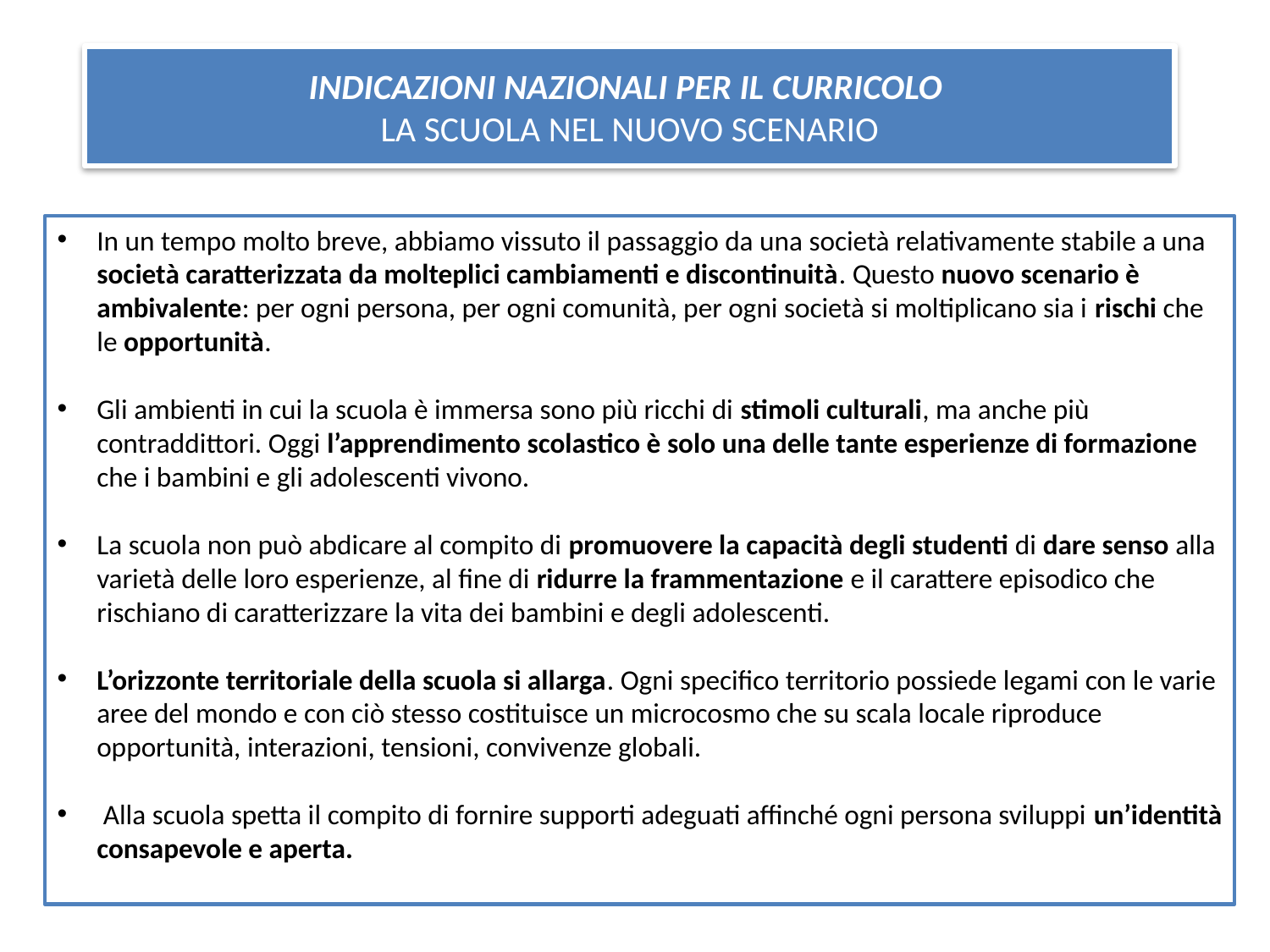

# INDICAZIONI NAZIONALI PER IL CURRICOLO  LA SCUOLA NEL NUOVO SCENARIO
In un tempo molto breve, abbiamo vissuto il passaggio da una società relativamente stabile a una società caratterizzata da molteplici cambiamenti e discontinuità. Questo nuovo scenario è ambivalente: per ogni persona, per ogni comunità, per ogni società si moltiplicano sia i rischi che le opportunità.

Gli ambienti in cui la scuola è immersa sono più ricchi di stimoli culturali, ma anche più contraddittori. Oggi l’apprendimento scolastico è solo una delle tante esperienze di formazione che i bambini e gli adolescenti vivono.

La scuola non può abdicare al compito di promuovere la capacità degli studenti di dare senso alla varietà delle loro esperienze, al fine di ridurre la frammentazione e il carattere episodico che rischiano di caratterizzare la vita dei bambini e degli adolescenti.

L’orizzonte territoriale della scuola si allarga. Ogni specifico territorio possiede legami con le varie aree del mondo e con ciò stesso costituisce un microcosmo che su scala locale riproduce opportunità, interazioni, tensioni, convivenze globali.

 Alla scuola spetta il compito di fornire supporti adeguati affinché ogni persona sviluppi un’identità consapevole e aperta.